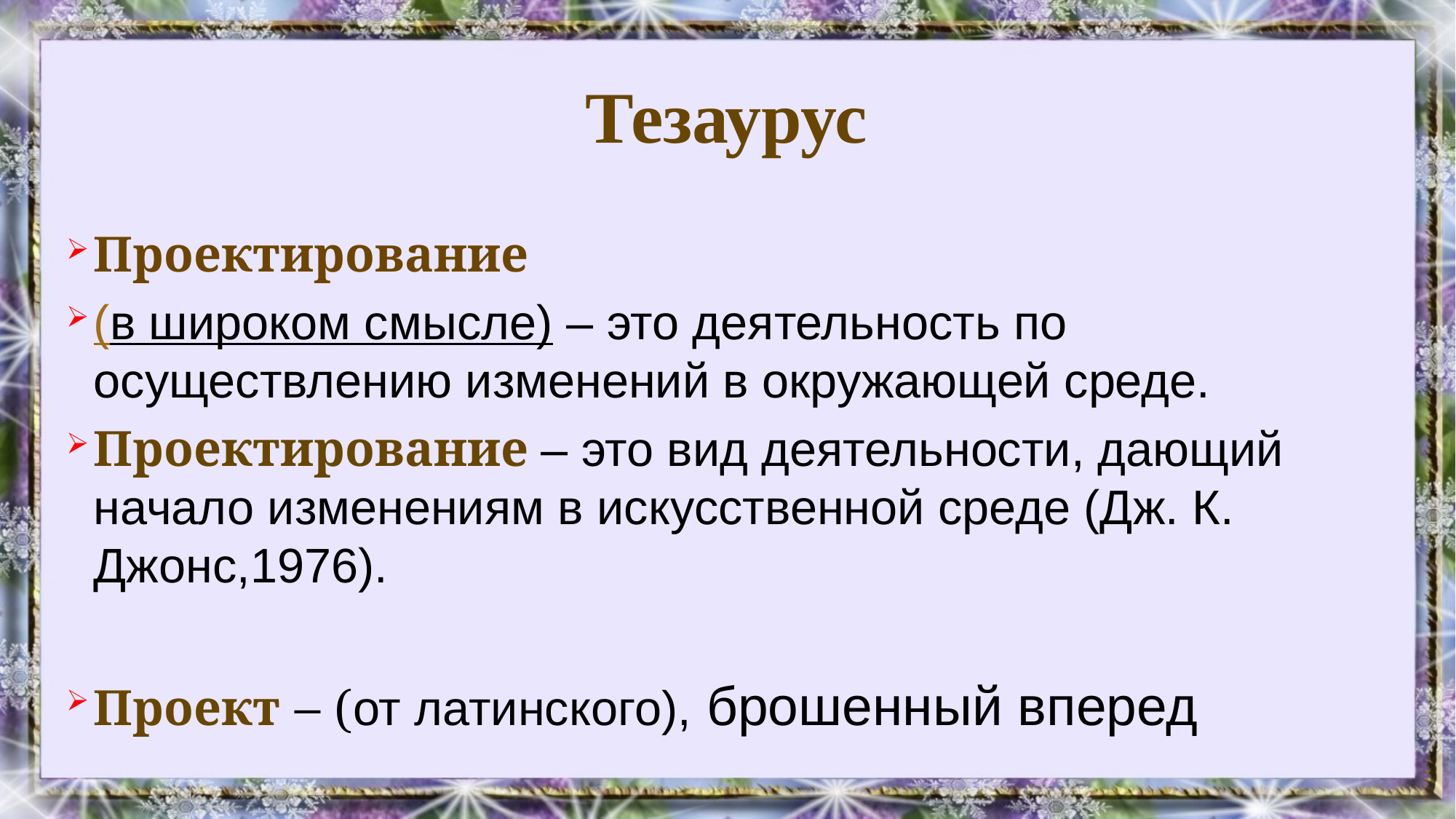

# Тезаурус
Проектирование
(в широком смысле) – это деятельность по осуществлению изменений в окружающей среде.
Проектирование – это вид деятельности, дающий начало изменениям в искусственной среде (Дж. К. Джонс,1976).

Проект – (от латинского), брошенный вперед